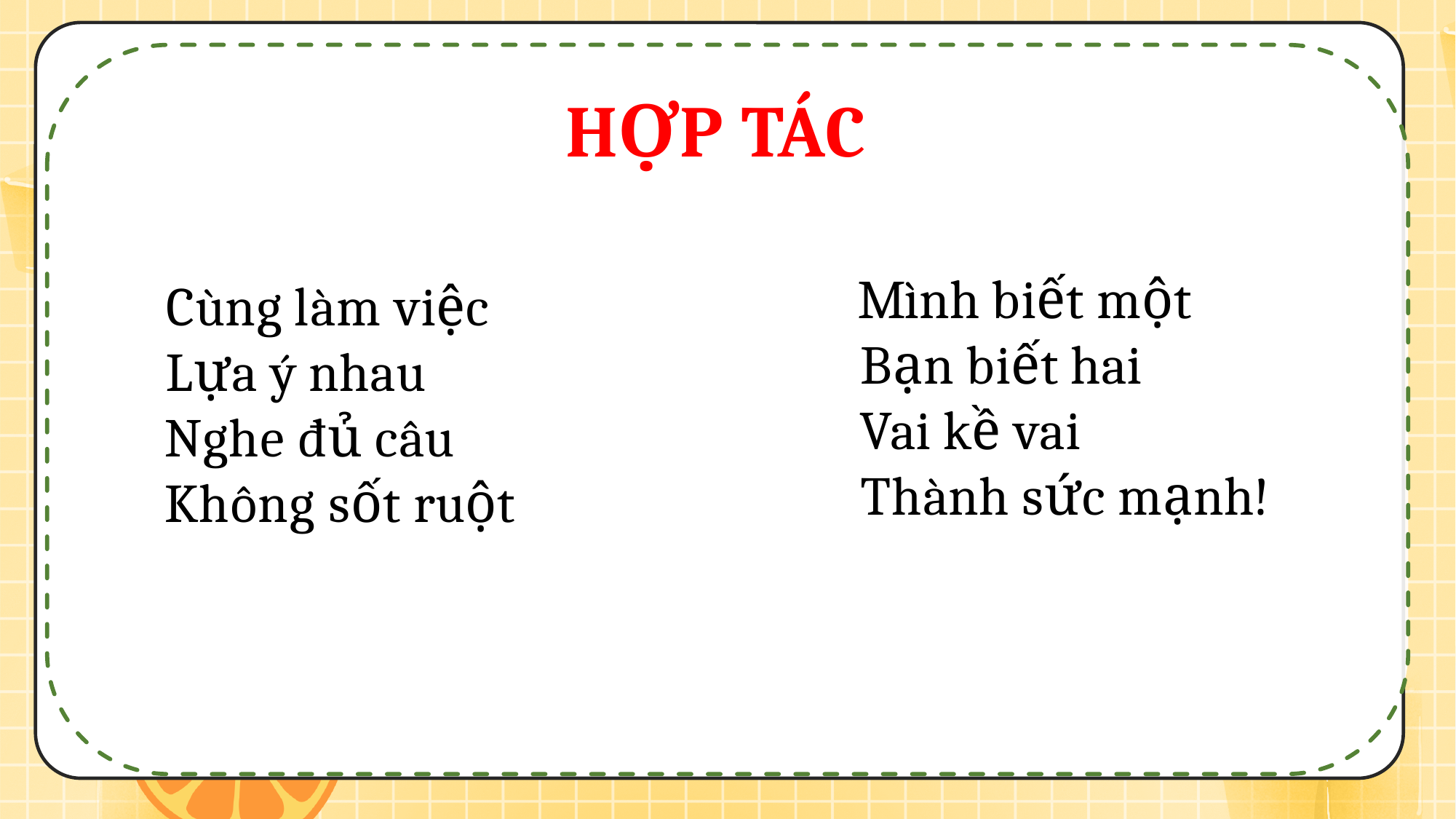

HỢP TÁC
Mình biết một
Bạn biết hai
Vai kề vai
Thành sức mạnh!
Cùng làm việc
Lựa ý nhau
Nghe đủ câu
Không sốt ruột